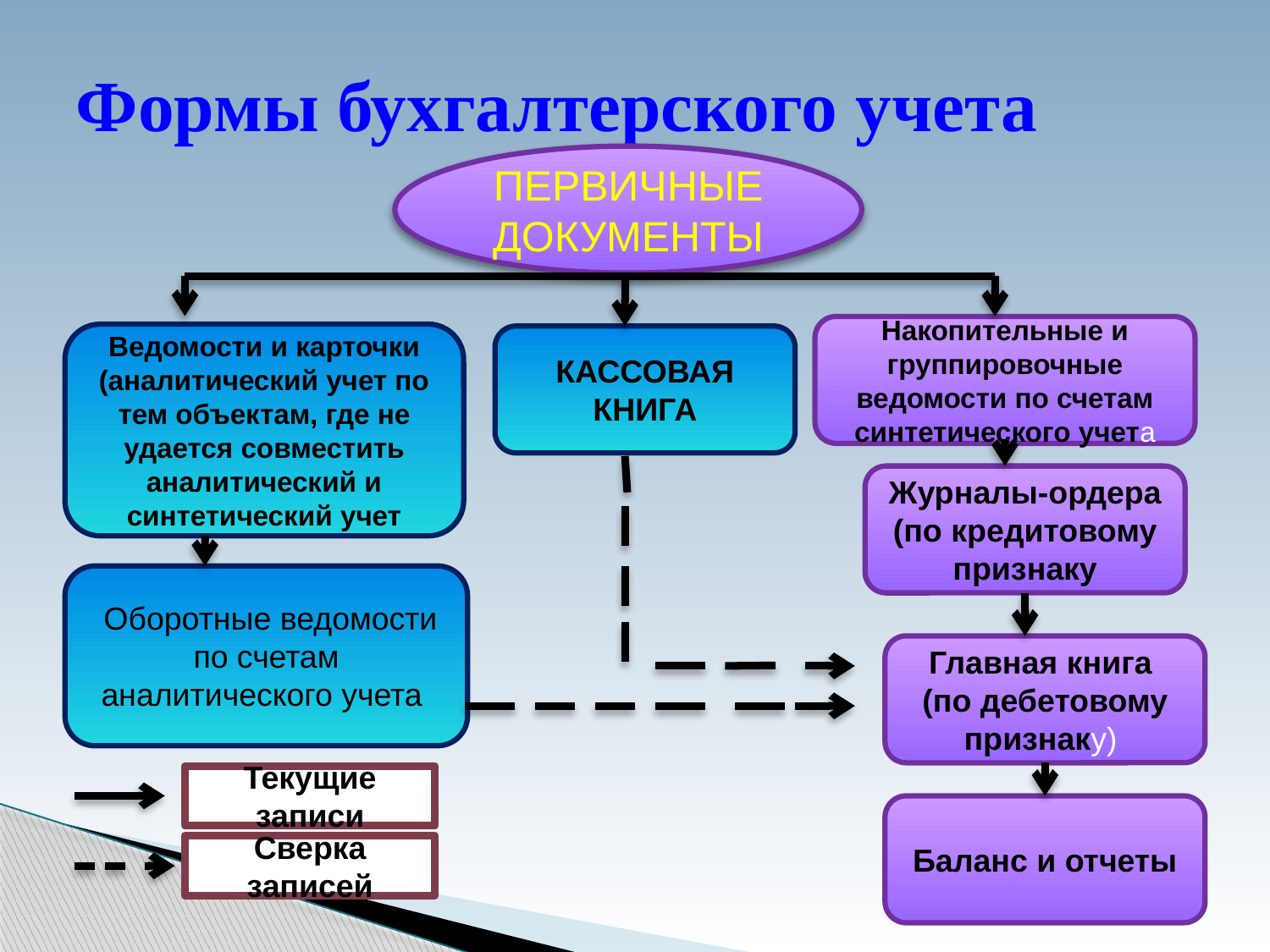

# Формы бухгалтерского учета
ПЕРВИЧНЫЕ ДОКУМЕНТЫ

Накопительные и группировочные ведомости по счетам синтетического учета
Ведомости и карточки (аналитический учет по тем объектам, где не удается совместить аналитический и синтетический учет
КАССОВАЯ КНИГА
Журналы-ордера (по кредитовому признаку
 Оборотные ведомости по счетам аналитического учета
Главная книга
(по дебетовому признаку)
Текущие записи
Баланс и отчеты
Сверка записей